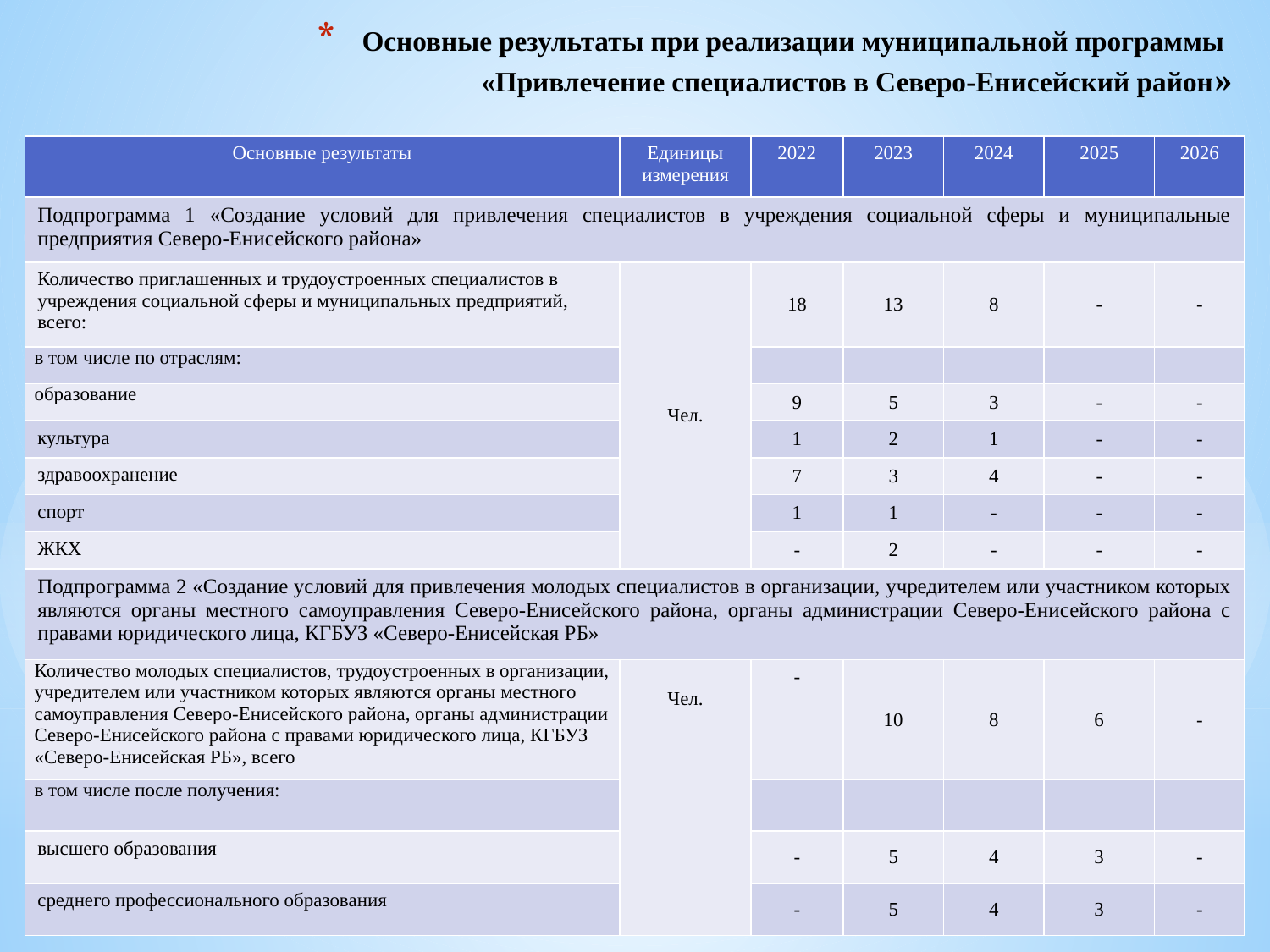

# Основные результаты при реализации муниципальной программы «Привлечение специалистов в Северо-Енисейский район»
| Основные результаты | Единицы измерения | 2022 | 2023 | 2024 | 2025 | 2026 |
| --- | --- | --- | --- | --- | --- | --- |
| Подпрограмма 1 «Создание условий для привлечения специалистов в учреждения социальной сферы и муниципальные предприятия Северо-Енисейского района» |  |  |  |  |  |  |
| Количество приглашенных и трудоустроенных специалистов в учреждения социальной сферы и муниципальных предприятий, всего: | Чел. | 18 | 13 | 8 | - | - |
| в том числе по отраслям: |  |  |  |  |  |  |
| образование |  | 9 | 5 | 3 | - | - |
| культура |  | 1 | 2 | 1 | - | - |
| здравоохранение |  | 7 | 3 | 4 | - | - |
| спорт |  | 1 | 1 | - | - | - |
| ЖКХ |  | - | 2 | - | - | - |
| Подпрограмма 2 «Создание условий для привлечения молодых специалистов в организации, учредителем или участником которых являются органы местного самоуправления Северо-Енисейского района, органы администрации Северо-Енисейского района с правами юридического лица, КГБУЗ «Северо-Енисейская РБ» |  |  |  |  |  |  |
| Количество молодых специалистов, трудоустроенных в организации, учредителем или участником которых являются органы местного самоуправления Северо-Енисейского района, органы администрации Северо-Енисейского района с правами юридического лица, КГБУЗ «Северо-Енисейская РБ», всего | Чел. | - | 10 | 8 | 6 | - |
| в том числе после получения: |  |  |  |  |  |  |
| высшего образования |  | - | 5 | 4 | 3 | - |
| среднего профессионального образования |  | - | 5 | 4 | 3 | - |